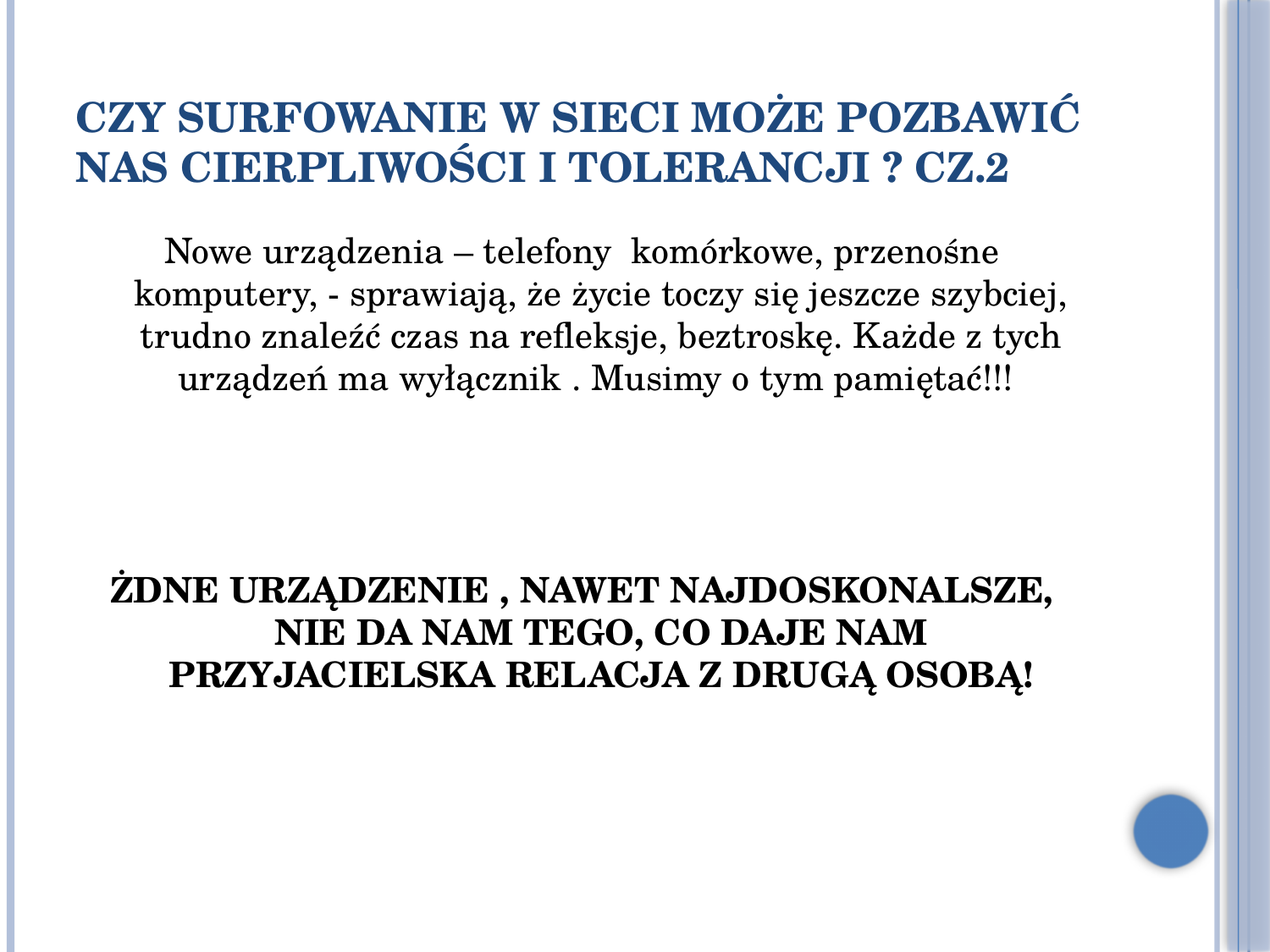

# Czy surfowanie w sieci może pozbawić nas cierpliwości i tolerancji ? cz.2
Nowe urządzenia – telefony  komórkowe, przenośne komputery, - sprawiają, że życie toczy się jeszcze szybciej, trudno znaleźć czas na refleksje, beztroskę. Każde z tych urządzeń ma wyłącznik . Musimy o tym pamiętać!!!

ŻDNE URZĄDZENIE , NAWET NAJDOSKONALSZE, NIE DA NAM TEGO, CO DAJE NAM PRZYJACIELSKA RELACJA Z DRUGĄ OSOBĄ!